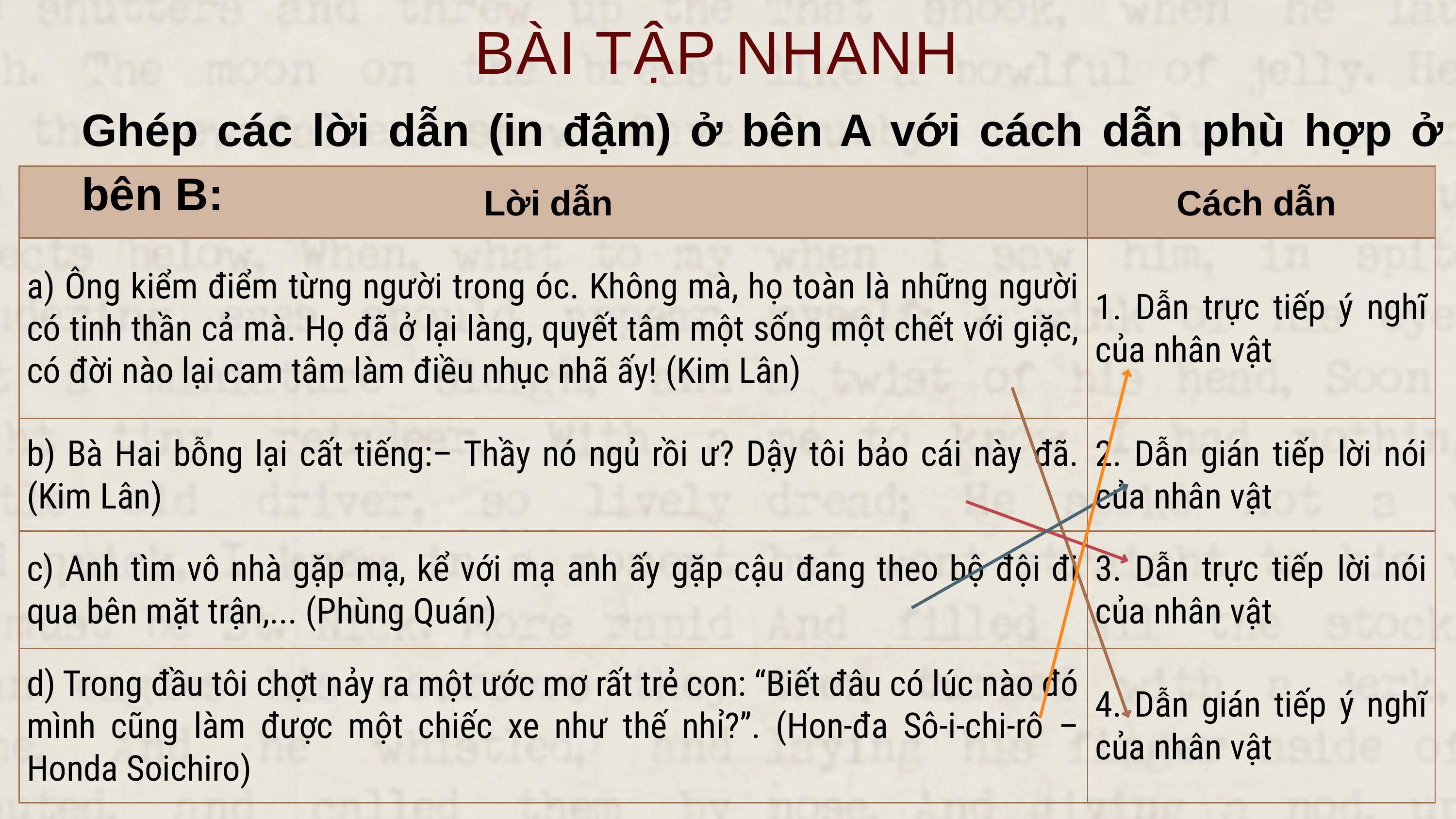

BÀI TẬP NHANH
Ghép các lời dẫn (in đậm) ở bên A với cách dẫn phù hợp ở bên B:
| Lời dẫn | Cách dẫn |
| --- | --- |
| a) Ông kiểm điểm từng người trong óc. Không mà, họ toàn là những người có tinh thần cả mà. Họ đã ở lại làng, quyết tâm một sống một chết với giặc, có đời nào lại cam tâm làm điều nhục nhã ấy! (Kim Lân) | 1. Dẫn trực tiếp ý nghĩ của nhân vật |
| b) Bà Hai bỗng lại cất tiếng:– Thầy nó ngủ rồi ư? Dậy tôi bảo cái này đã. (Kim Lân) | 2. Dẫn gián tiếp lời nói của nhân vật |
| c) Anh tìm vô nhà gặp mạ, kể với mạ anh ấy gặp cậu đang theo bộ đội đi qua bên mặt trận,... (Phùng Quán) | 3. Dẫn trực tiếp lời nói của nhân vật |
| d) Trong đầu tôi chợt nảy ra một ước mơ rất trẻ con: “Biết đâu có lúc nào đó mình cũng làm được một chiếc xe như thế nhỉ?”. (Hon-đa Sô-i-chi-rô – Honda Soichiro) | 4. Dẫn gián tiếp ý nghĩ của nhân vật |